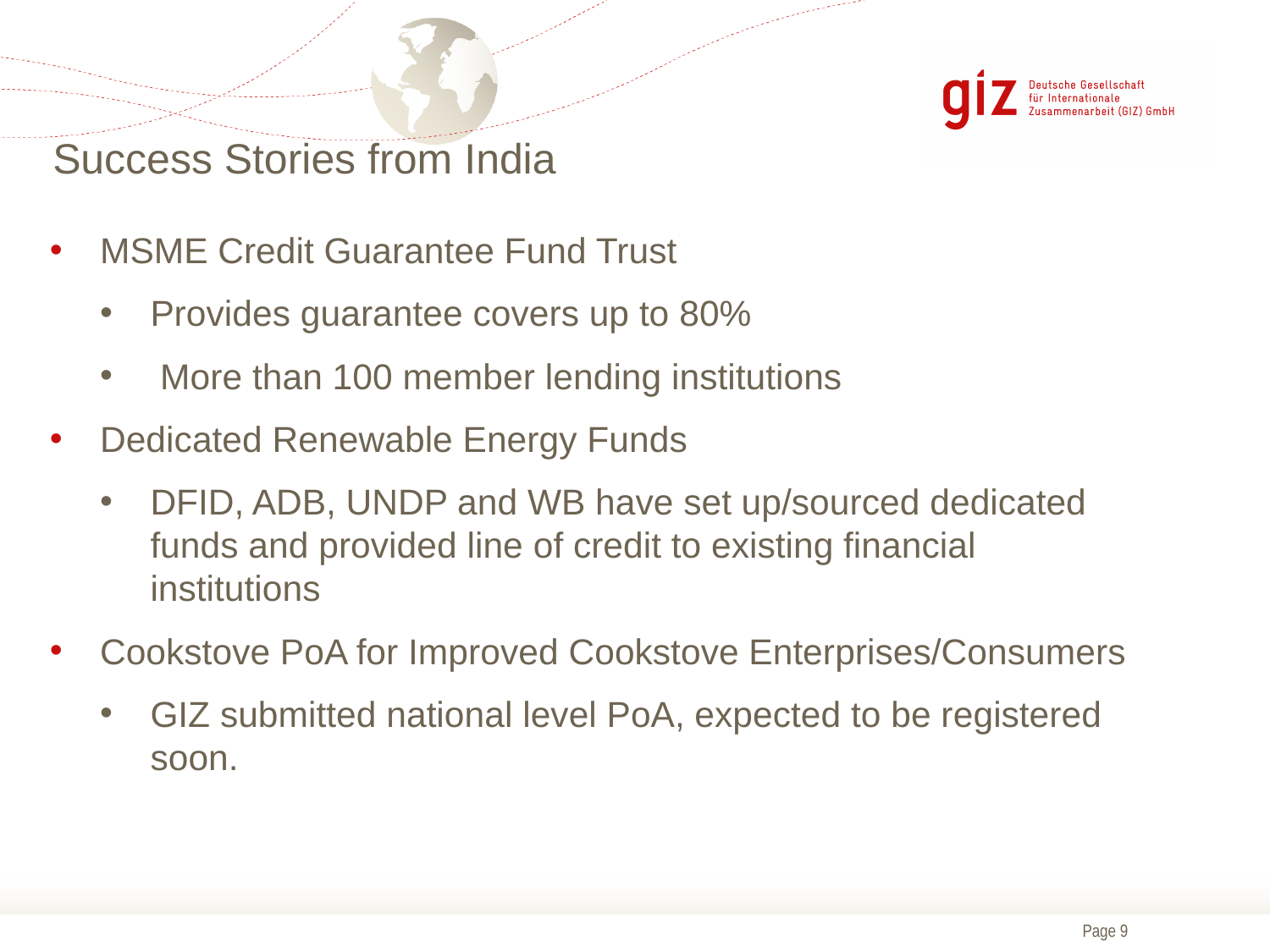

# Success Stories from India
MSME Credit Guarantee Fund Trust
Provides guarantee covers up to 80%
 More than 100 member lending institutions
Dedicated Renewable Energy Funds
DFID, ADB, UNDP and WB have set up/sourced dedicated funds and provided line of credit to existing financial institutions
Cookstove PoA for Improved Cookstove Enterprises/Consumers
GIZ submitted national level PoA, expected to be registered soon.